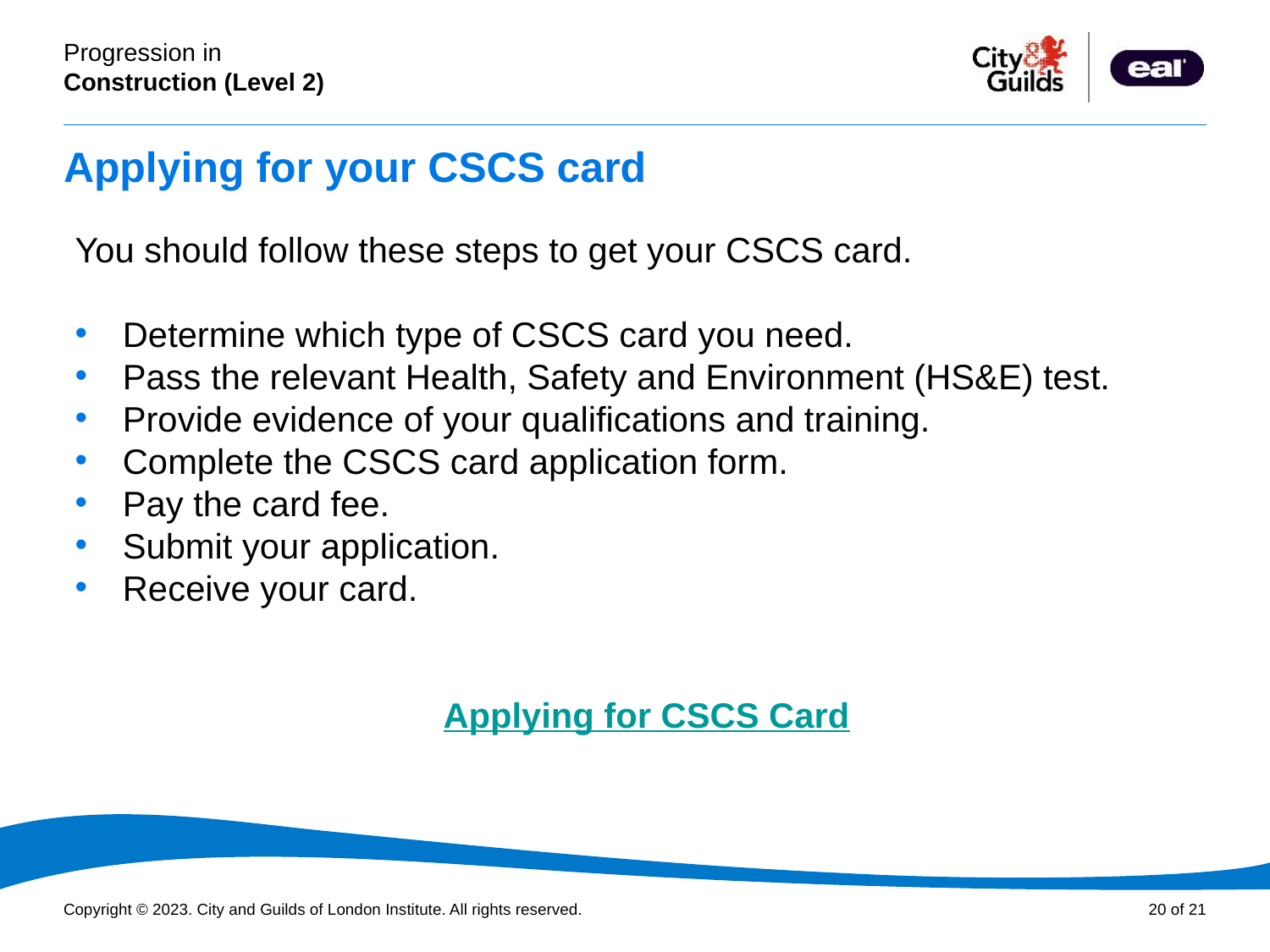

# Applying for your CSCS card

You should follow these steps to get your CSCS card.

Determine which type of CSCS card you need.
Pass the relevant Health, Safety and Environment (HS&E) test.
Provide evidence of your qualifications and training.
Complete the CSCS card application form.
Pay the card fee.
Submit your application.
Receive your card.

Applying for CSCS Card